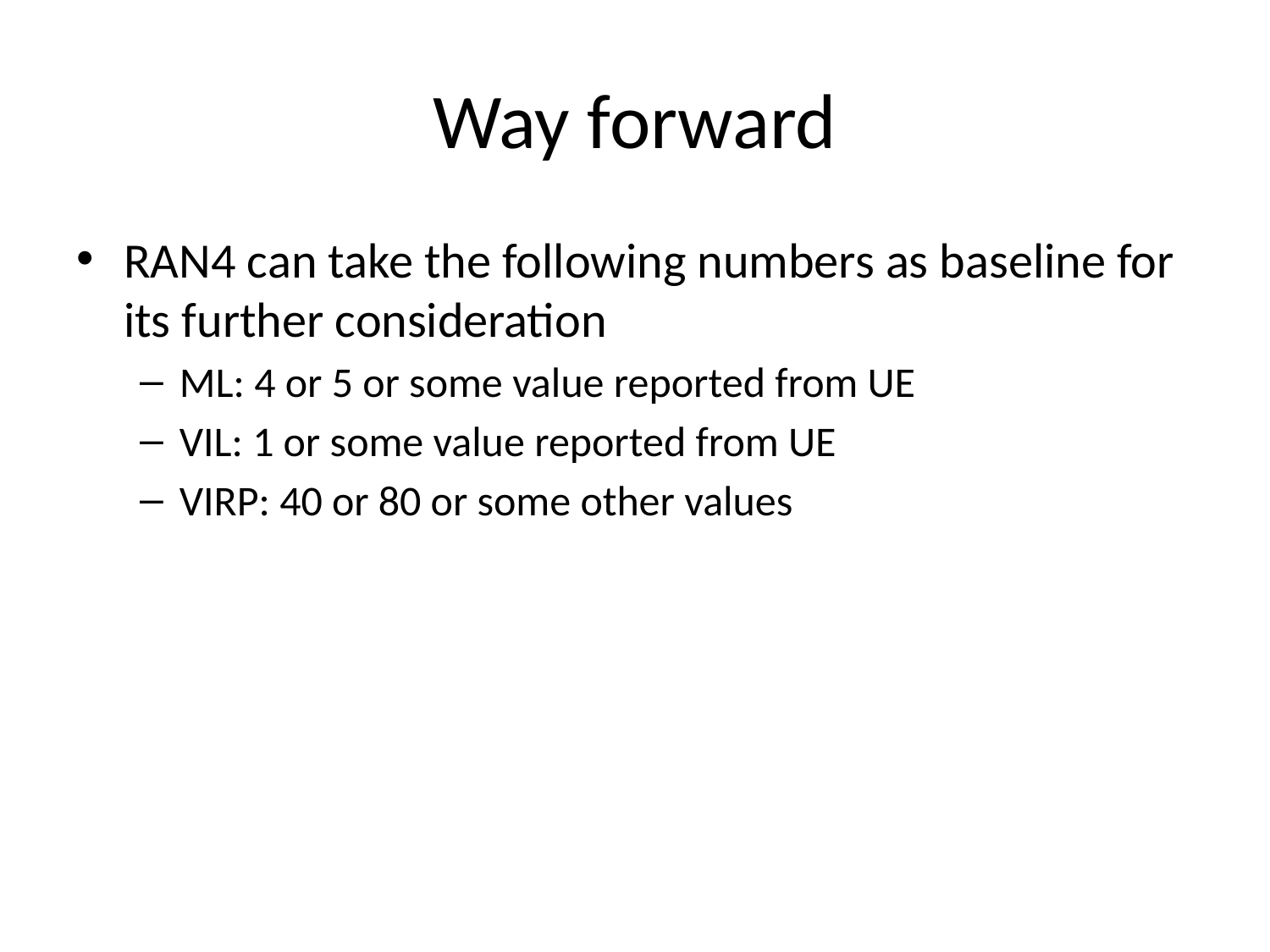

# Way forward
RAN4 can take the following numbers as baseline for its further consideration
ML: 4 or 5 or some value reported from UE
VIL: 1 or some value reported from UE
VIRP: 40 or 80 or some other values